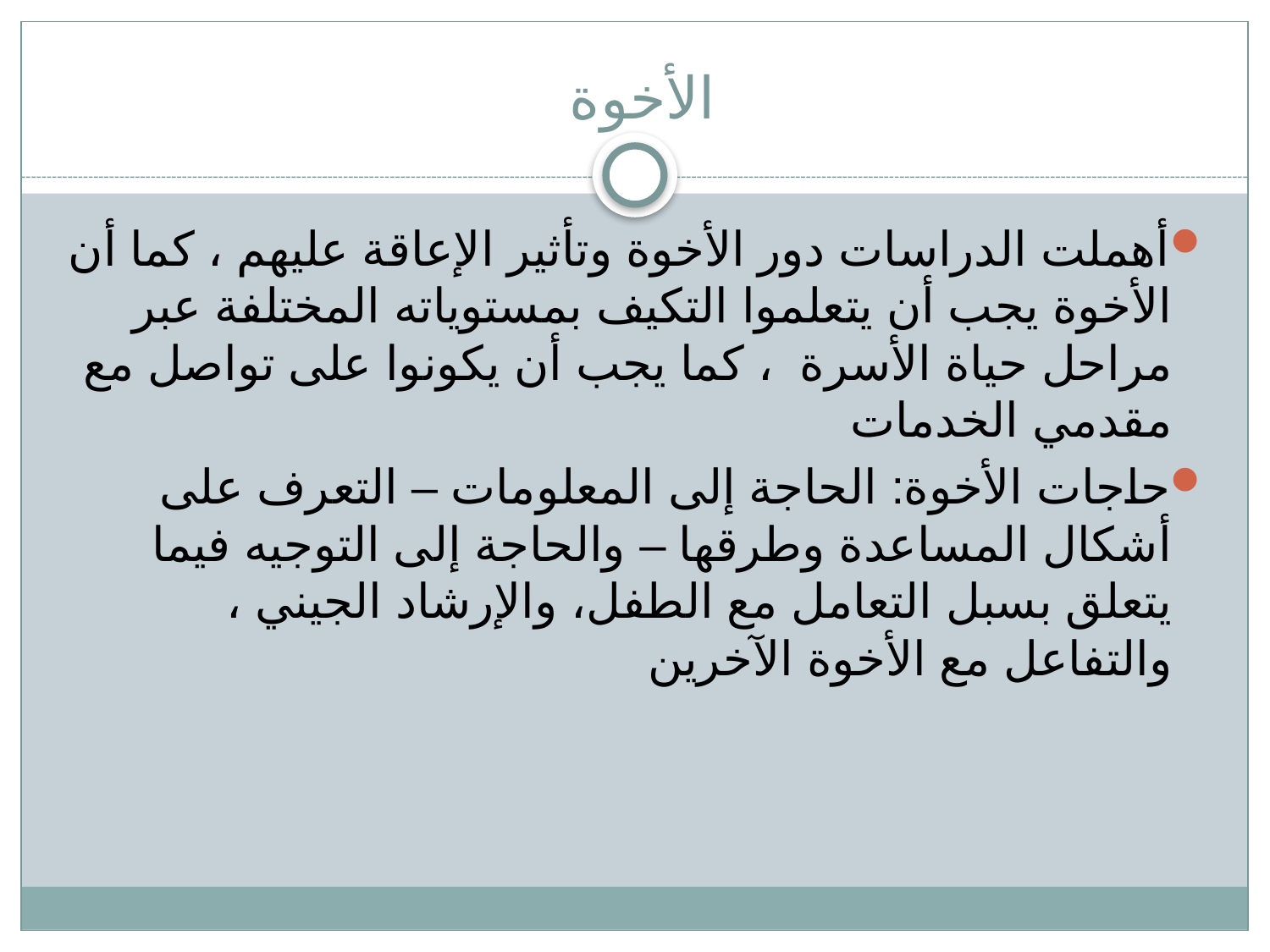

# الأخوة
أهملت الدراسات دور الأخوة وتأثير الإعاقة عليهم ، كما أن الأخوة يجب أن يتعلموا التكيف بمستوياته المختلفة عبر مراحل حياة الأسرة  ، كما يجب أن يكونوا على تواصل مع مقدمي الخدمات
حاجات الأخوة: الحاجة إلى المعلومات – التعرف على أشكال المساعدة وطرقها – والحاجة إلى التوجيه فيما يتعلق بسبل التعامل مع الطفل، والإرشاد الجيني ، والتفاعل مع الأخوة الآخرين